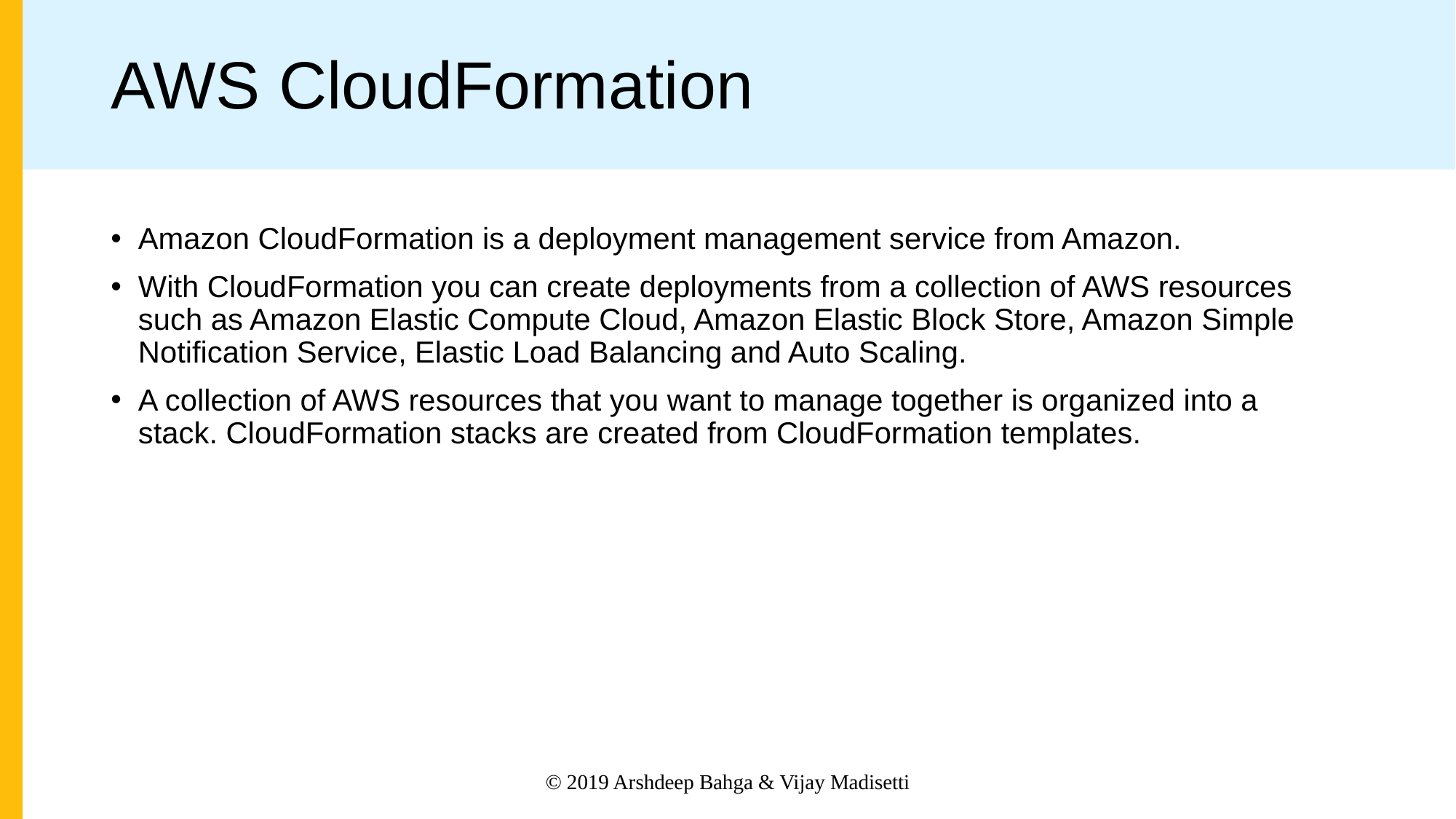

# AWS CloudFormation
Amazon CloudFormation is a deployment management service from Amazon.
With CloudFormation you can create deployments from a collection of AWS resources such as Amazon Elastic Compute Cloud, Amazon Elastic Block Store, Amazon Simple Notification Service, Elastic Load Balancing and Auto Scaling.
A collection of AWS resources that you want to manage together is organized into a stack. CloudFormation stacks are created from CloudFormation templates.
© 2019 Arshdeep Bahga & Vijay Madisetti